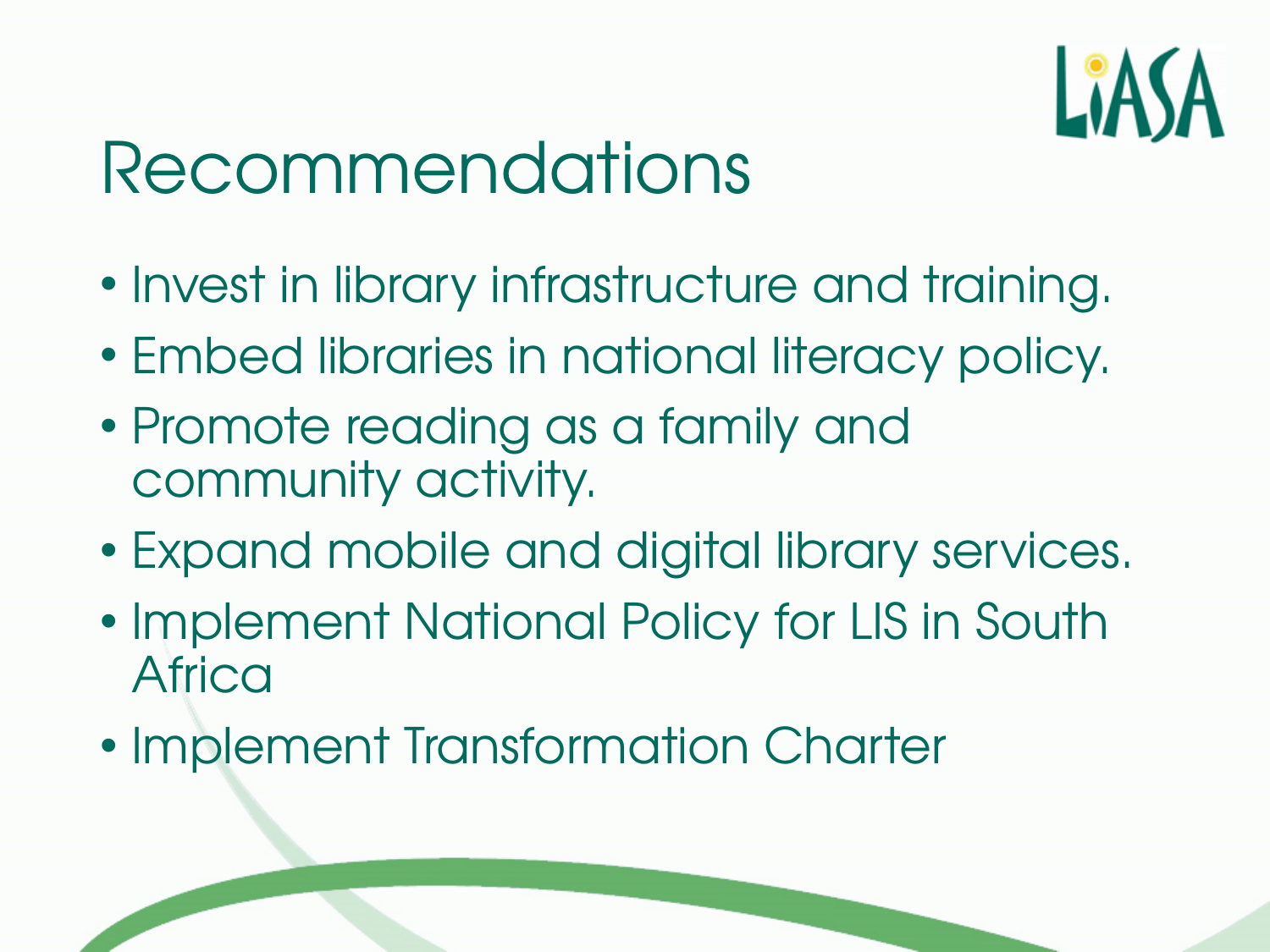

# Recommendations
Invest in library infrastructure and training.
Embed libraries in national literacy policy.
Promote reading as a family and community activity.
Expand mobile and digital library services.
Implement National Policy for LIS in South Africa
Implement Transformation Charter